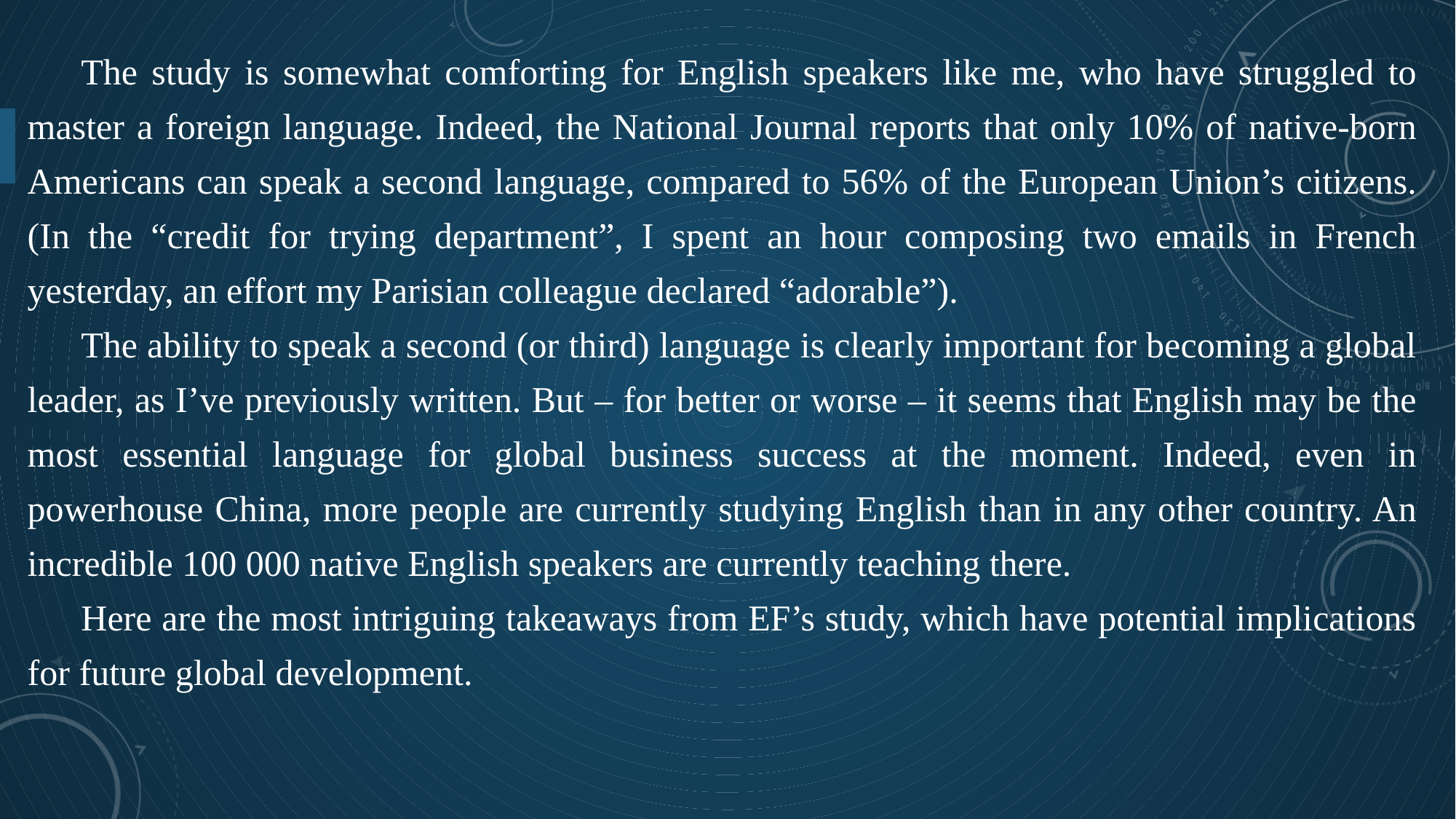

The study is somewhat comforting for English speakers like me, who have struggled to master a foreign language. Indeed, the National Journal reports that only 10% of native-born Americans can speak a second language, compared to 56% of the European Union’s citizens. (In the “credit for trying department”, I spent an hour composing two emails in French yesterday, an effort my Parisian colleague declared “adorable”).
The ability to speak a second (or third) language is clearly important for becoming a global leader, as I’ve previously written. But – for better or worse – it seems that English may be the most essential language for global business success at the moment. Indeed, even in powerhouse China, more people are currently studying English than in any other country. An incredible 100 000 native English speakers are currently teaching there.
Here are the most intriguing takeaways from EF’s study, which have potential implications for future global development.